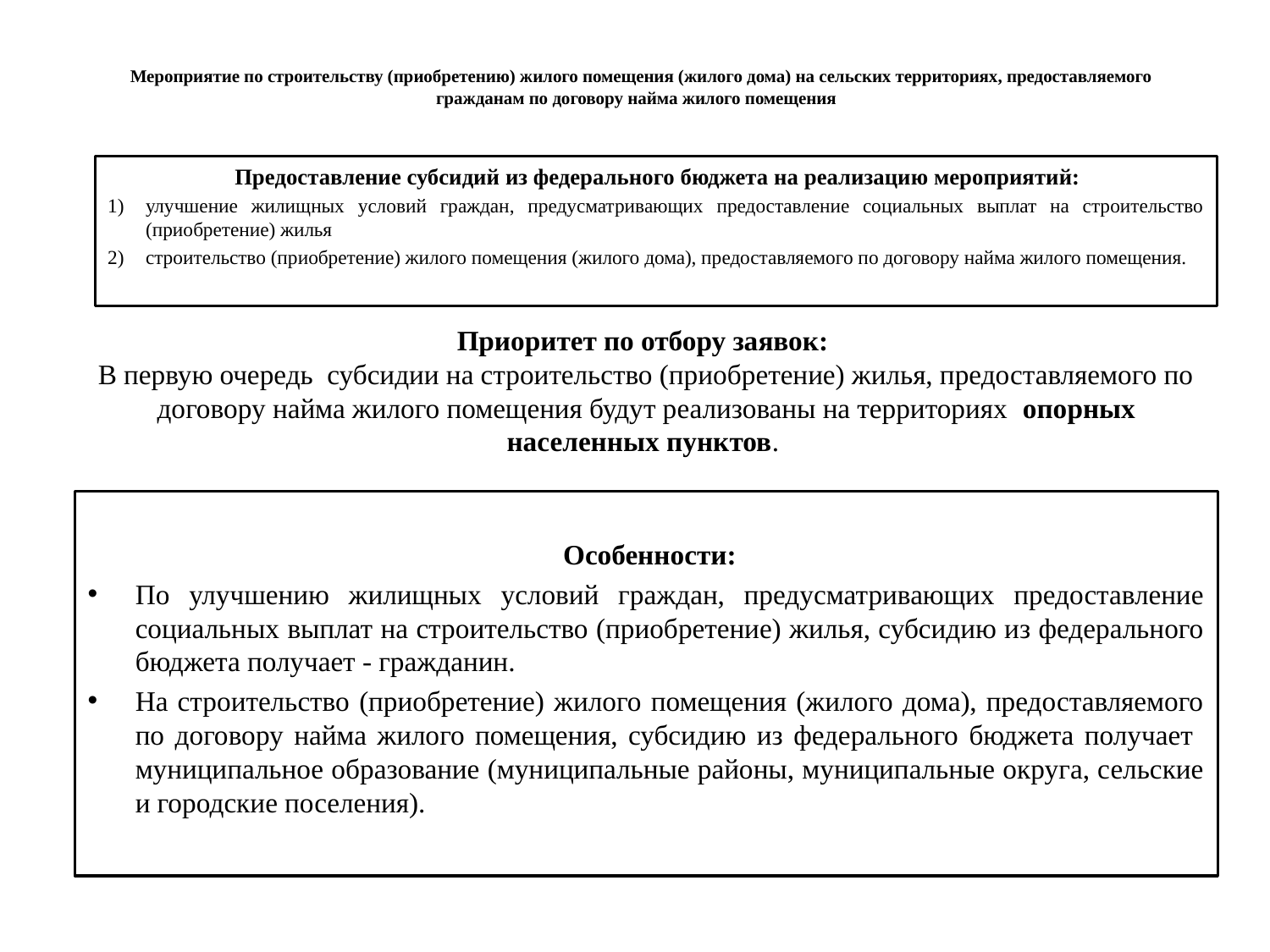

# Мероприятие по строительству (приобретению) жилого помещения (жилого дома) на сельских территориях, предоставляемого гражданам по договору найма жилого помещения
  Предоставление субсидий из федерального бюджета на реализацию мероприятий:
улучшение жилищных условий граждан, предусматривающих предоставление социальных выплат на строительство (приобретение) жилья
строительство (приобретение) жилого помещения (жилого дома), предоставляемого по договору найма жилого помещения.
Приоритет по отбору заявок:
В первую очередь  субсидии на строительство (приобретение) жилья, предоставляемого по договору найма жилого помещения будут реализованы на территориях  опорных населенных пунктов.

 Особенности:
По улучшению жилищных условий граждан, предусматривающих предоставление социальных выплат на строительство (приобретение) жилья, субсидию из федерального бюджета получает - гражданин.
На строительство (приобретение) жилого помещения (жилого дома), предоставляемого по договору найма жилого помещения, субсидию из федерального бюджета получает  муниципальное образование (муниципальные районы, муниципальные округа, сельские и городские поселения).